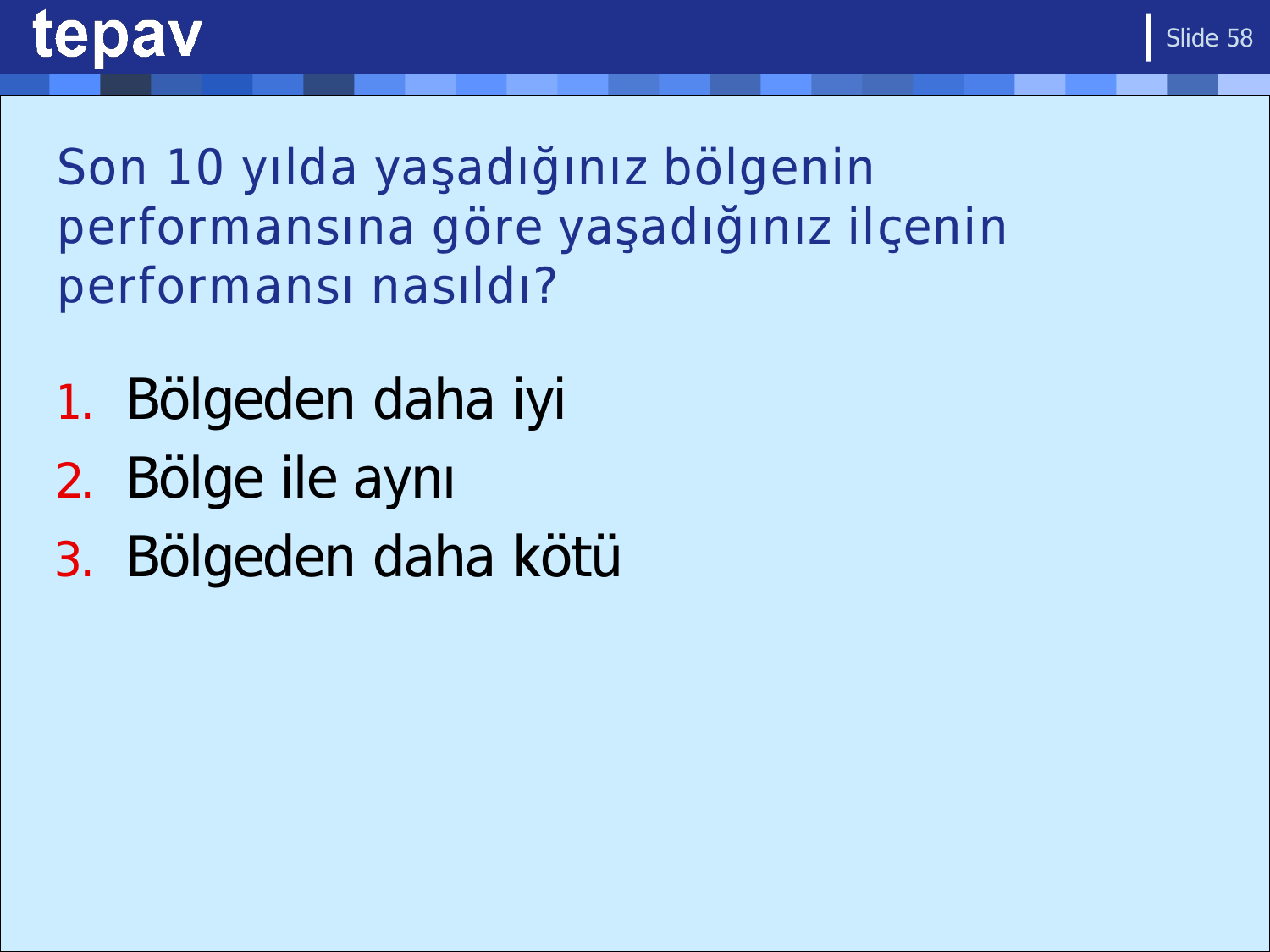

58

# Son 10 yılda yaşadığınız bölgenin performansına göre yaşadığınız ilçenin performansı nasıldı?
Bölgeden daha iyi
Bölge ile aynı
Bölgeden daha kötü